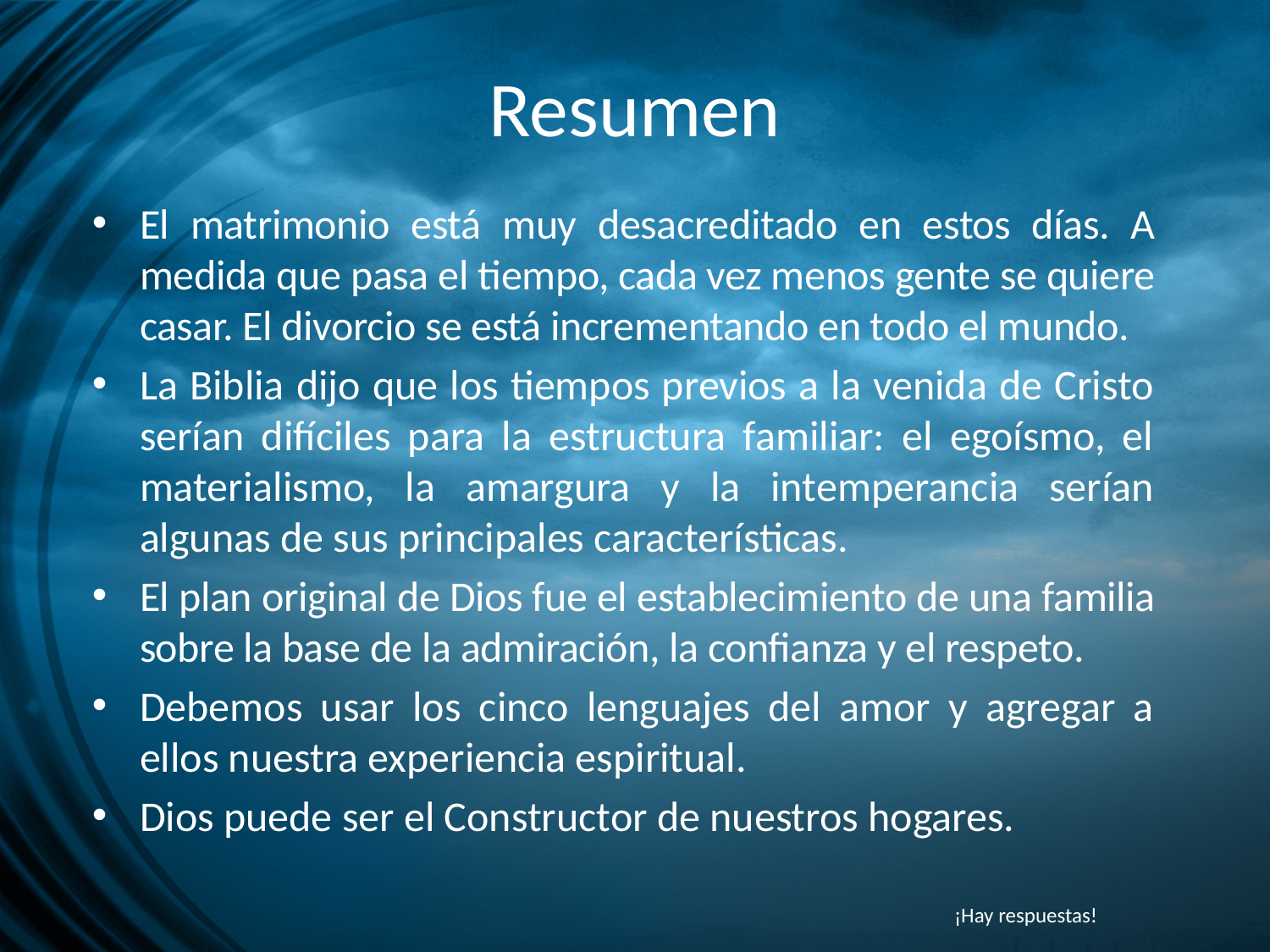

# Resumen
El matrimonio está muy desacreditado en estos días. A medida que pasa el tiempo, cada vez menos gente se quiere casar. El divorcio se está incrementando en todo el mundo.
La Biblia dijo que los tiempos previos a la venida de Cristo serían difíciles para la estructura familiar: el egoísmo, el materialismo, la amargura y la intemperancia serían algunas de sus principales características.
El plan original de Dios fue el establecimiento de una familia sobre la base de la admiración, la confianza y el respeto.
Debemos usar los cinco lenguajes del amor y agregar a ellos nuestra experiencia espiritual.
Dios puede ser el Constructor de nuestros hogares.
¡Hay respuestas!